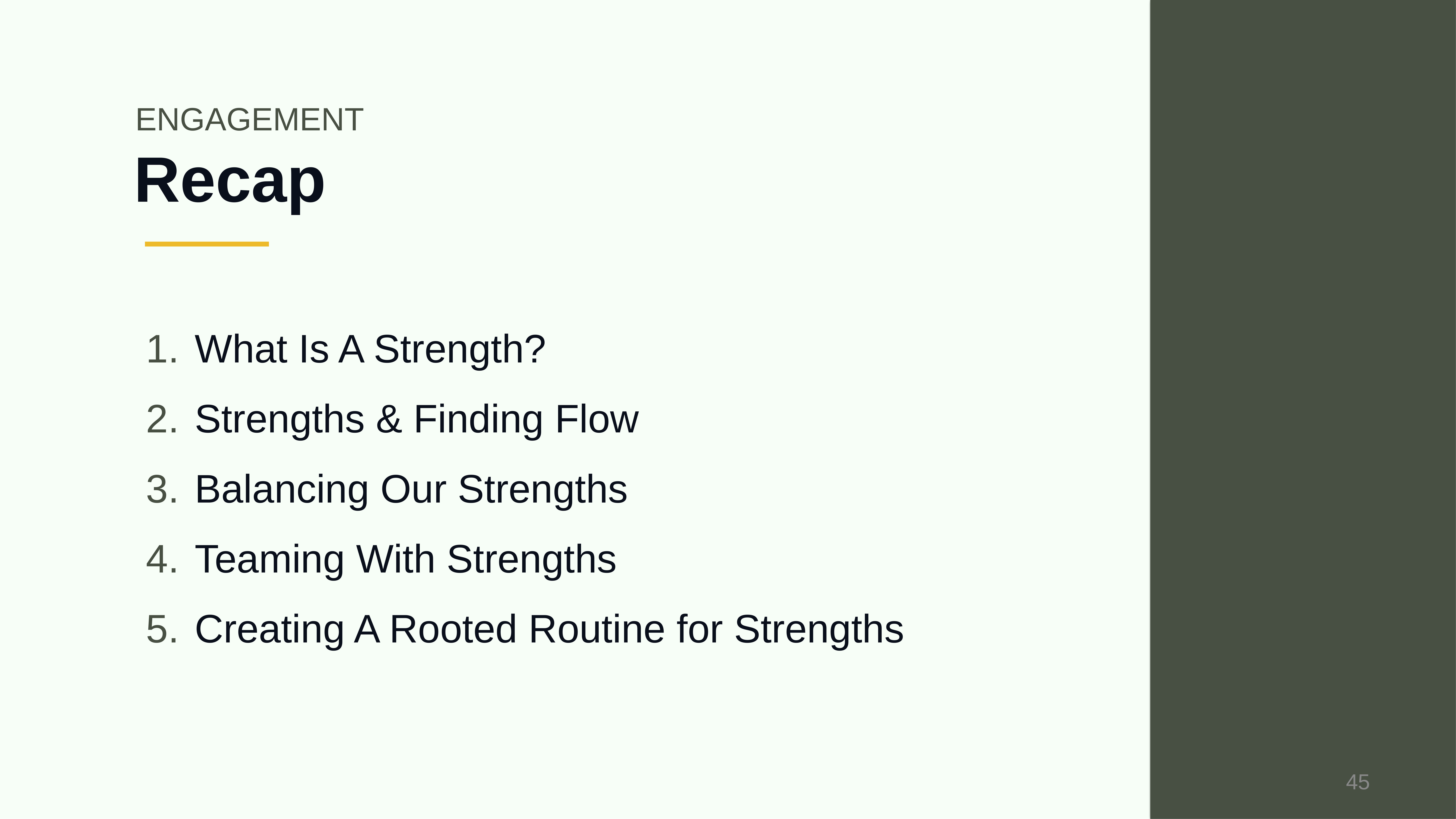

ENGAGEMENT
# Recap

What Is A Strength?
Strengths & Finding Flow
Balancing Our Strengths
Teaming With Strengths
Creating A Rooted Routine for Strengths
45